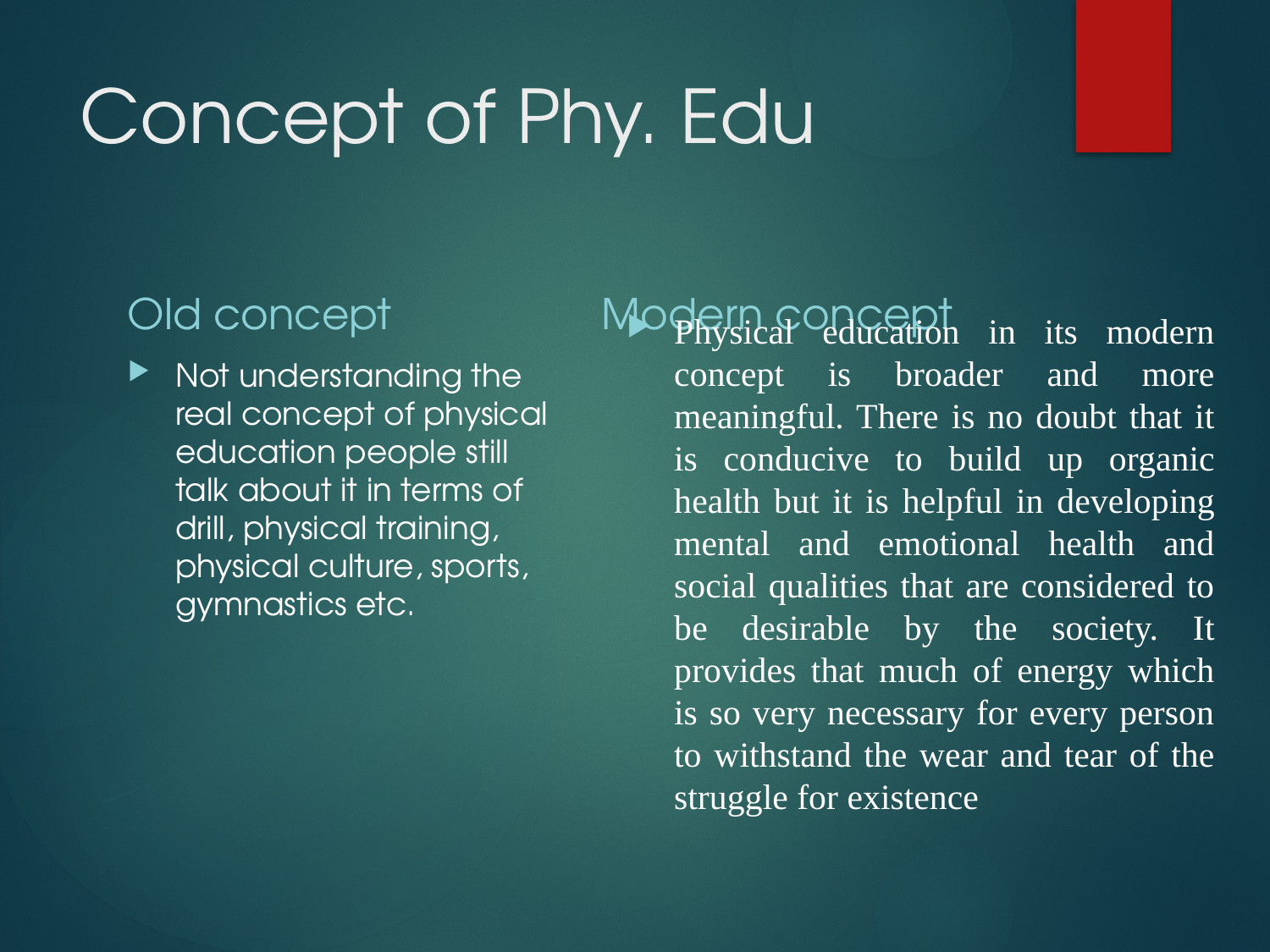

# Concept of Phy. Edu
Old concept
Modern concept
Physical education in its modern concept is broader and more meaningful. There is no doubt that it is condu­cive to build up organic health but it is helpful in develop­ing mental and emotional health and social qualities that are considered to be desirable by the society. It provides that much of energy which is so very necessary for every person to withstand the wear and tear of the struggle for existence
Not understanding the real concept of physical education people still talk about it in terms of drill, physical training, physical culture, sports, gymnastics etc.